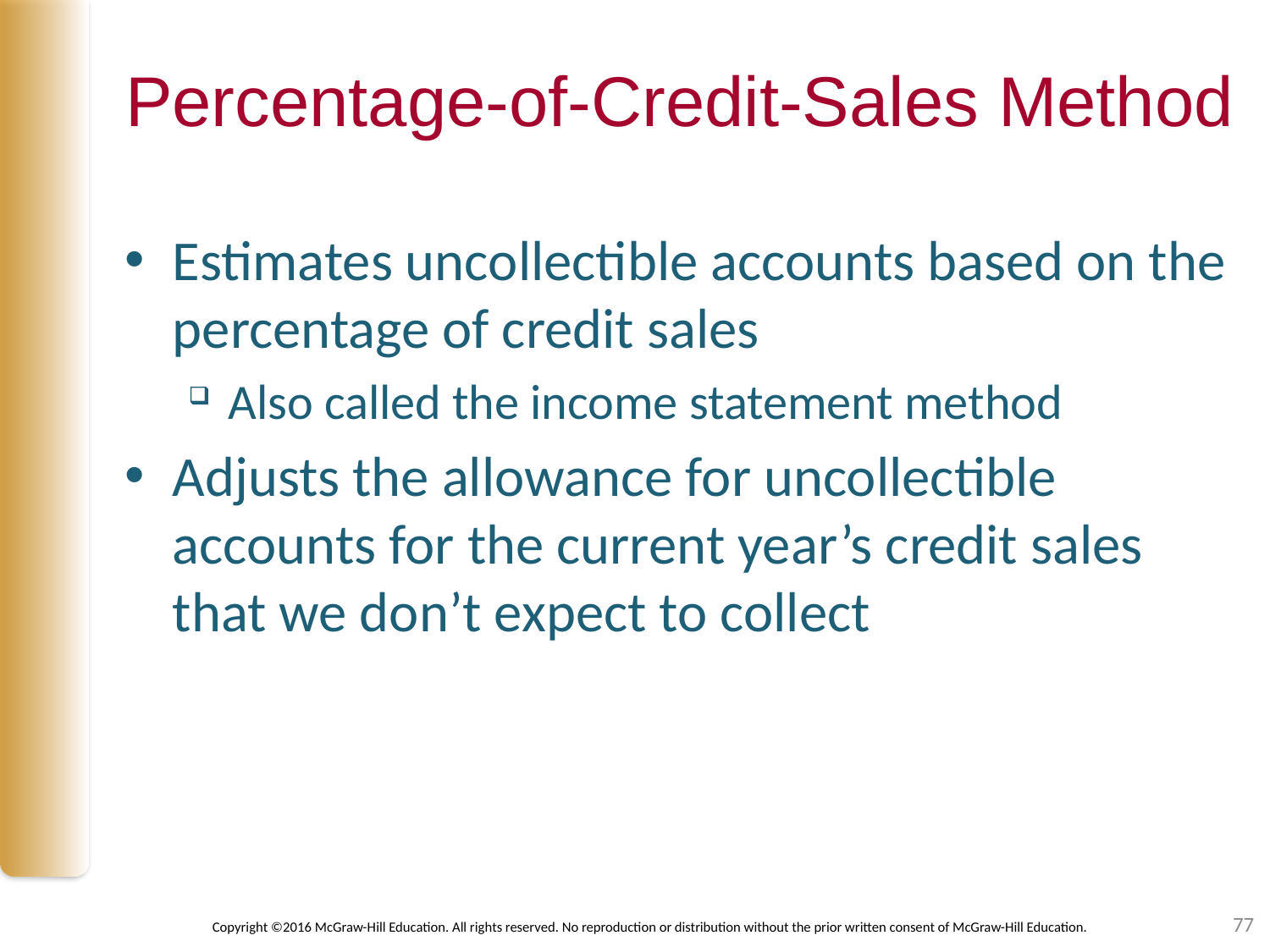

# Percentage-of-Credit-Sales Method
Estimates uncollectible accounts based on the percentage of credit sales
Also called the income statement method
Adjusts the allowance for uncollectible accounts for the current year’s credit sales that we don’t expect to collect
77
Copyright ©2016 McGraw-Hill Education. All rights reserved. No reproduction or distribution without the prior written consent of McGraw-Hill Education.